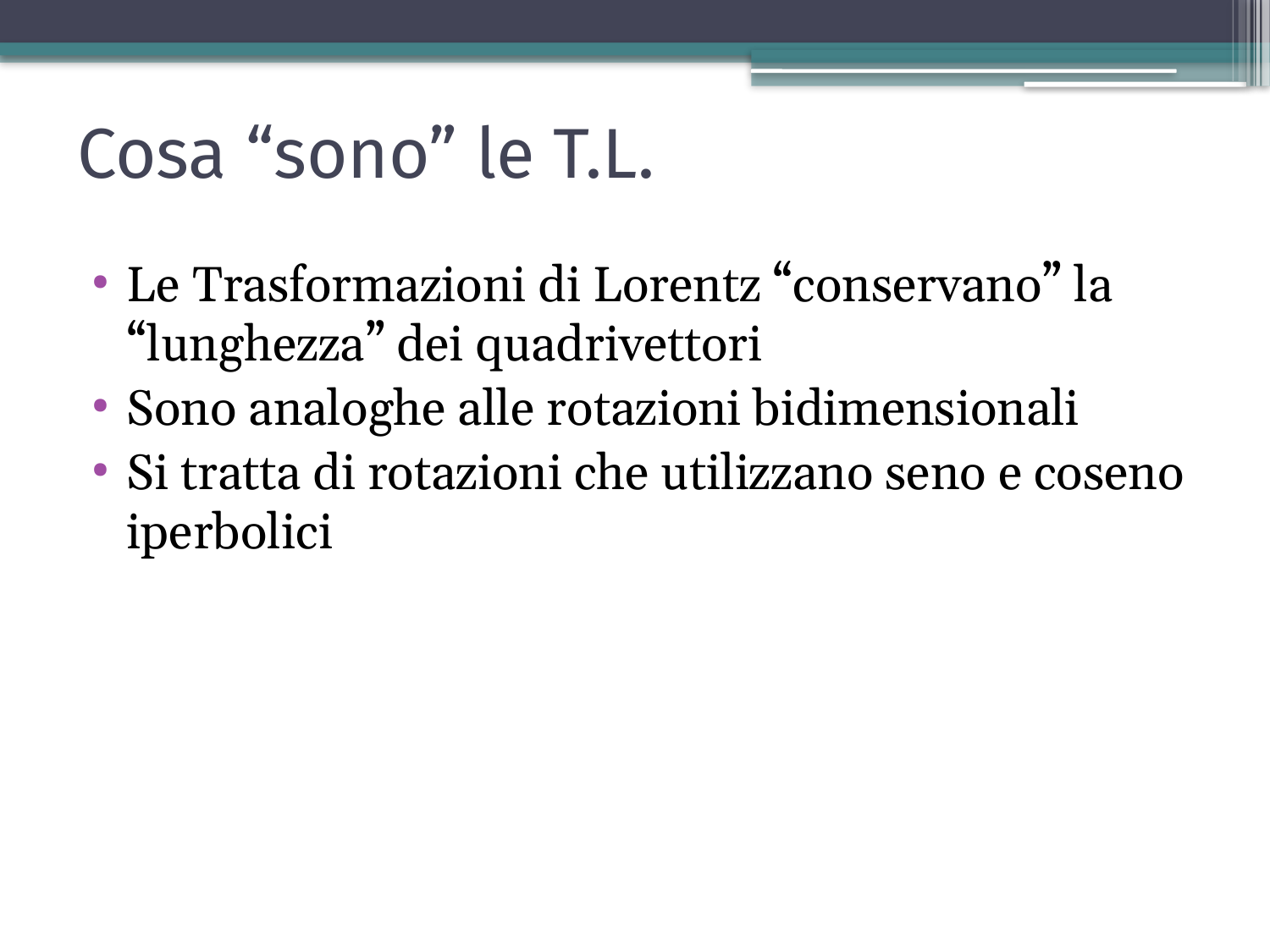

# Cosa “sono” le T.L.
Le Trasformazioni di Lorentz “conservano” la “lunghezza” dei quadrivettori
Sono analoghe alle rotazioni bidimensionali
Si tratta di rotazioni che utilizzano seno e coseno iperbolici